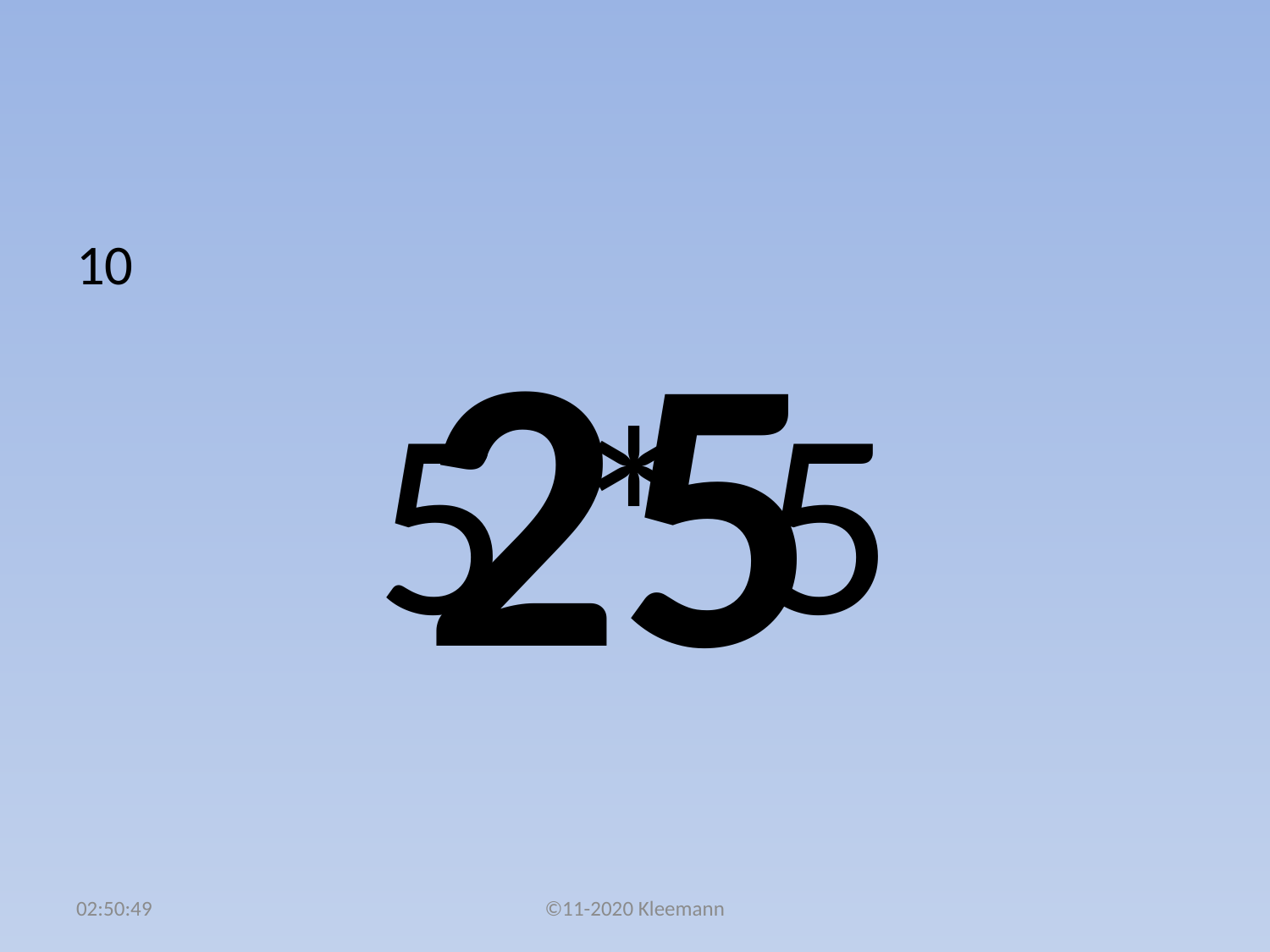

#
10
5 * 5
25
02:50:49
©11-2020 Kleemann